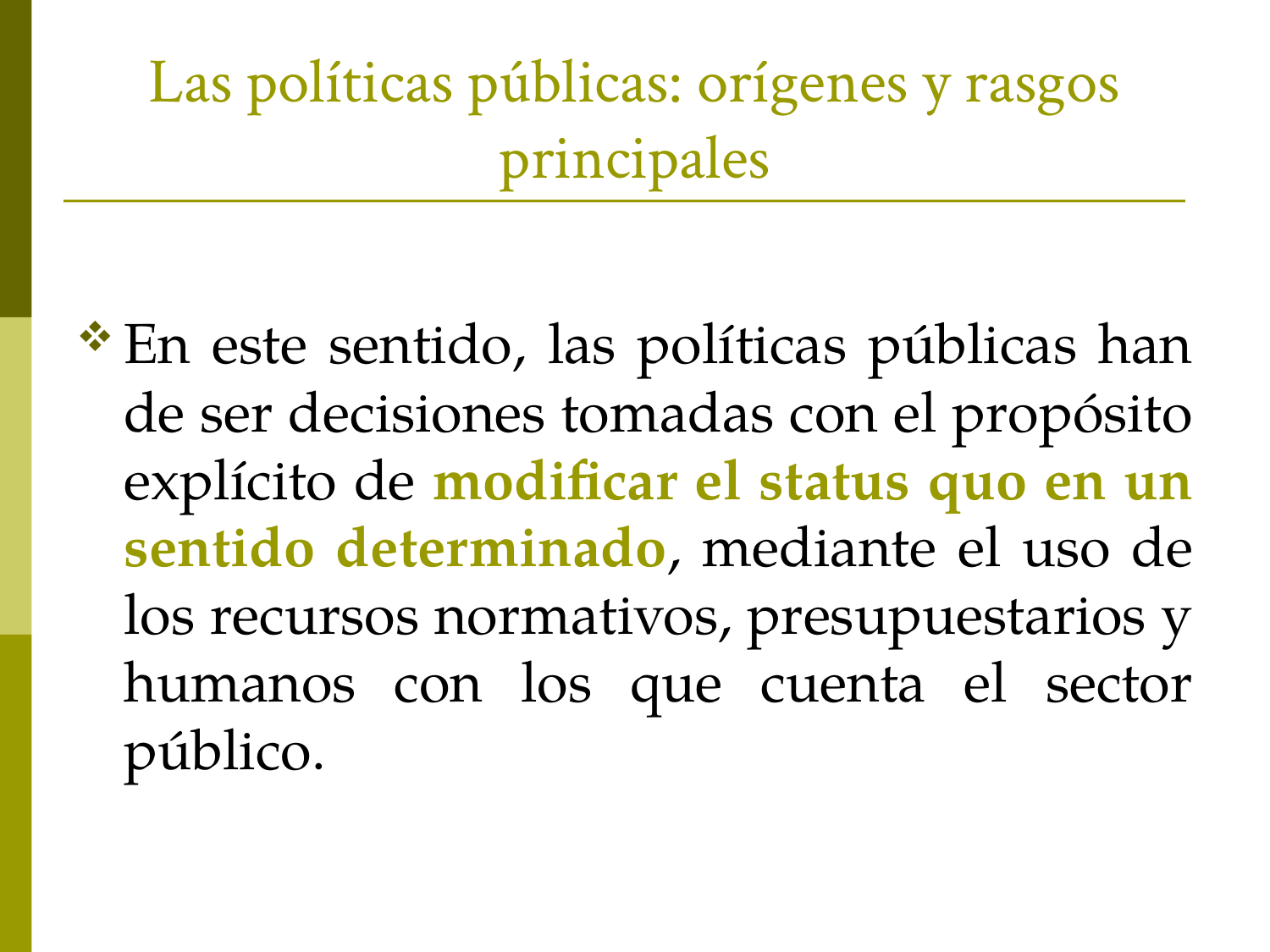

# Las políticas públicas: orígenes y rasgos principales

En este sentido, las políticas públicas han de ser decisiones tomadas con el propósito explícito de modificar el status quo en un sentido determinado, mediante el uso de los recursos normativos, presupuestarios y humanos con los que cuenta el sector público.